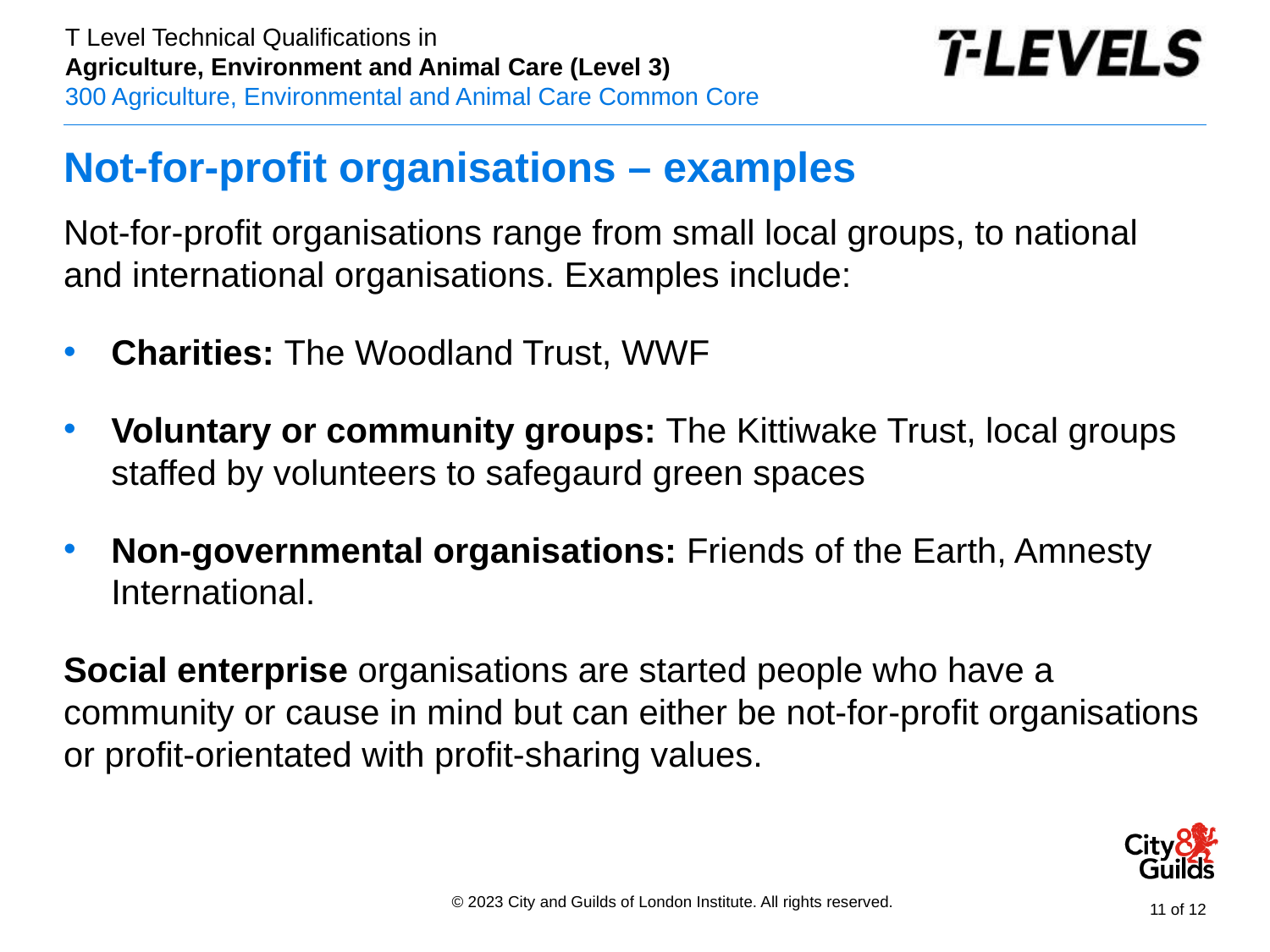

# Not-for-profit organisations – examples
Not-for-profit organisations range from small local groups, to national and international organisations. Examples include:
Charities: The Woodland Trust, WWF
Voluntary or community groups: The Kittiwake Trust, local groups staffed by volunteers to safegaurd green spaces
Non-governmental organisations: Friends of the Earth, Amnesty International.
Social enterprise organisations are started people who have a community or cause in mind but can either be not-for-profit organisations or profit-orientated with profit-sharing values.